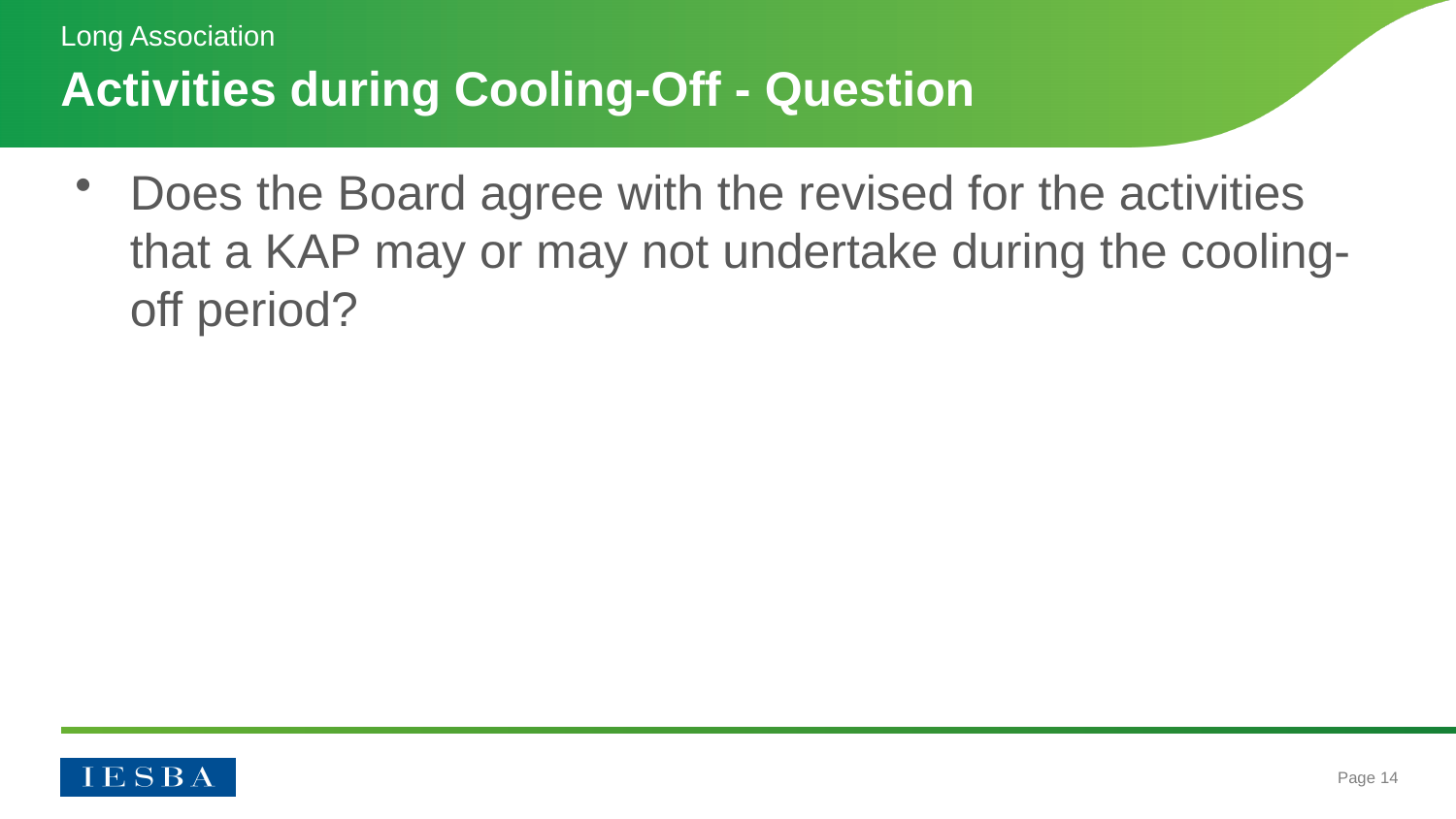

Long Association
# Activities during Cooling-Off - Question
Does the Board agree with the revised for the activities that a KAP may or may not undertake during the cooling-off period?